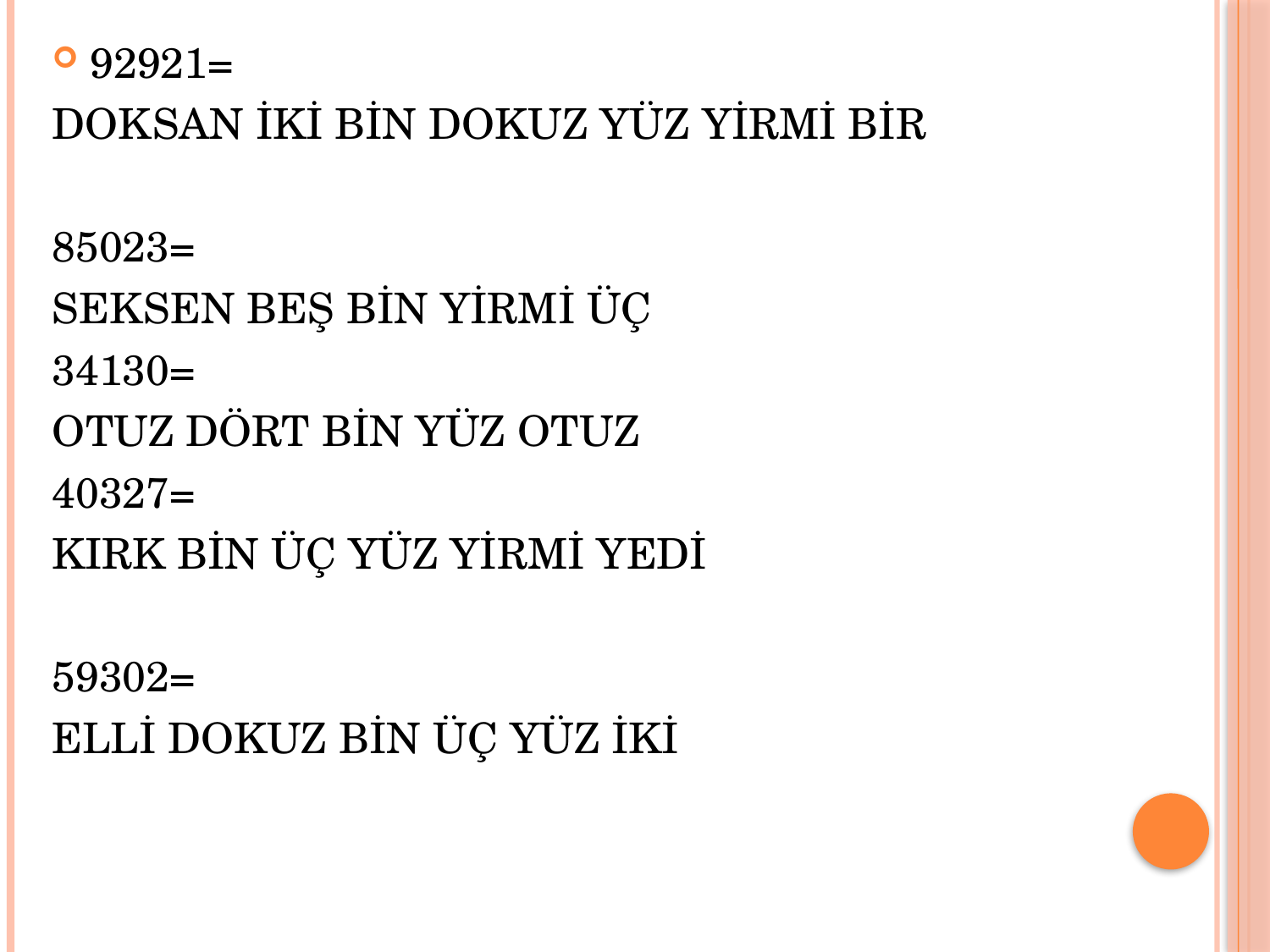

92921=
DOKSAN İKİ BİN DOKUZ YÜZ YİRMİ BİR

85023=
SEKSEN BEŞ BİN YİRMİ ÜÇ
34130=
OTUZ DÖRT BİN YÜZ OTUZ
40327=
KIRK BİN ÜÇ YÜZ YİRMİ YEDİ

59302=
ELLİ DOKUZ BİN ÜÇ YÜZ İKİ